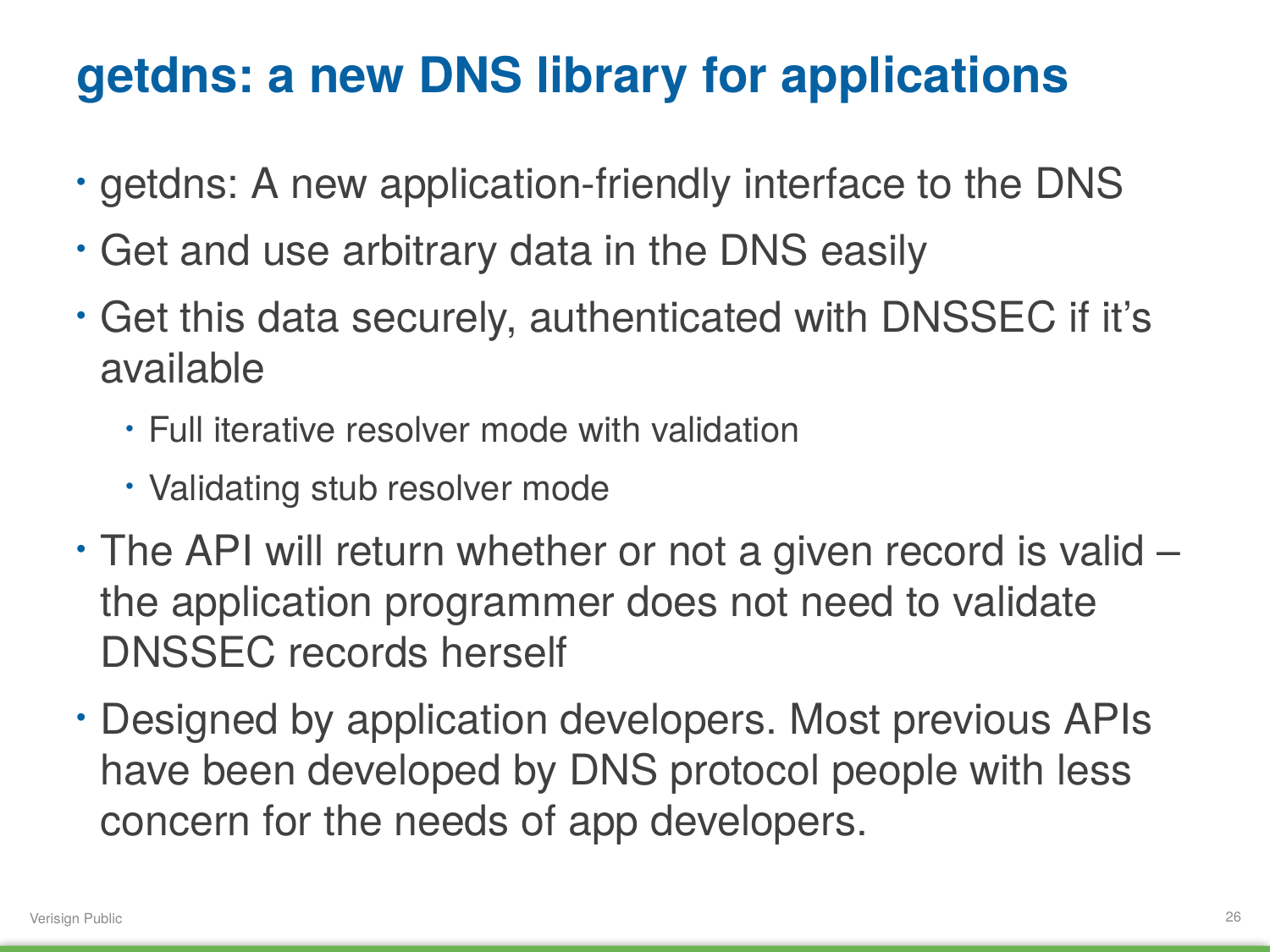

# getdns: a new DNS library for applications
getdns: A new application-friendly interface to the DNS
Get and use arbitrary data in the DNS easily
Get this data securely, authenticated with DNSSEC if it’s available
Full iterative resolver mode with validation
Validating stub resolver mode
The API will return whether or not a given record is valid – the application programmer does not need to validate DNSSEC records herself
Designed by application developers. Most previous APIs have been developed by DNS protocol people with less concern for the needs of app developers.

26